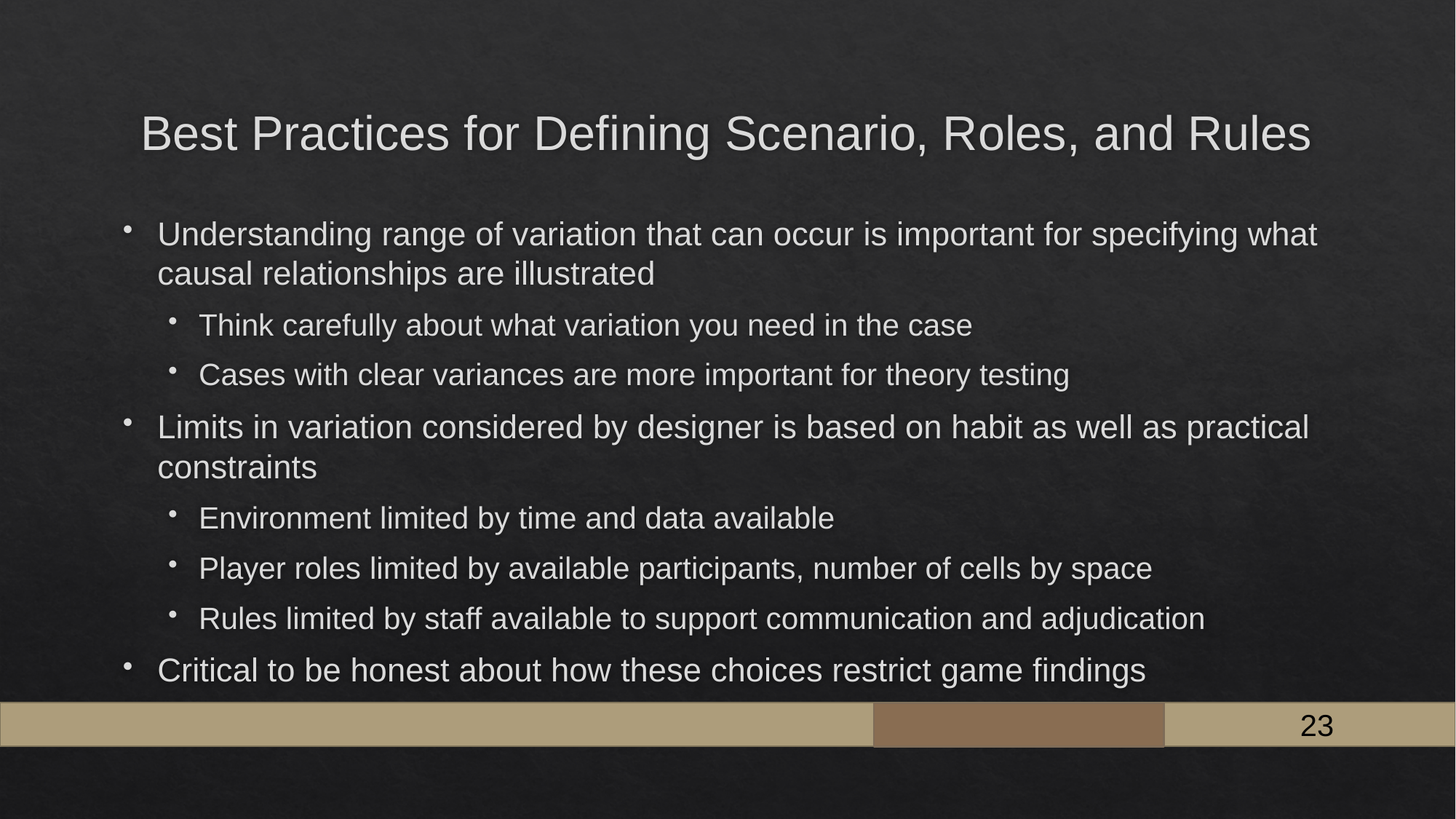

# Best Practices for Defining Scenario, Roles, and Rules
Understanding range of variation that can occur is important for specifying what causal relationships are illustrated
Think carefully about what variation you need in the case
Cases with clear variances are more important for theory testing
Limits in variation considered by designer is based on habit as well as practical constraints
Environment limited by time and data available
Player roles limited by available participants, number of cells by space
Rules limited by staff available to support communication and adjudication
Critical to be honest about how these choices restrict game findings

23